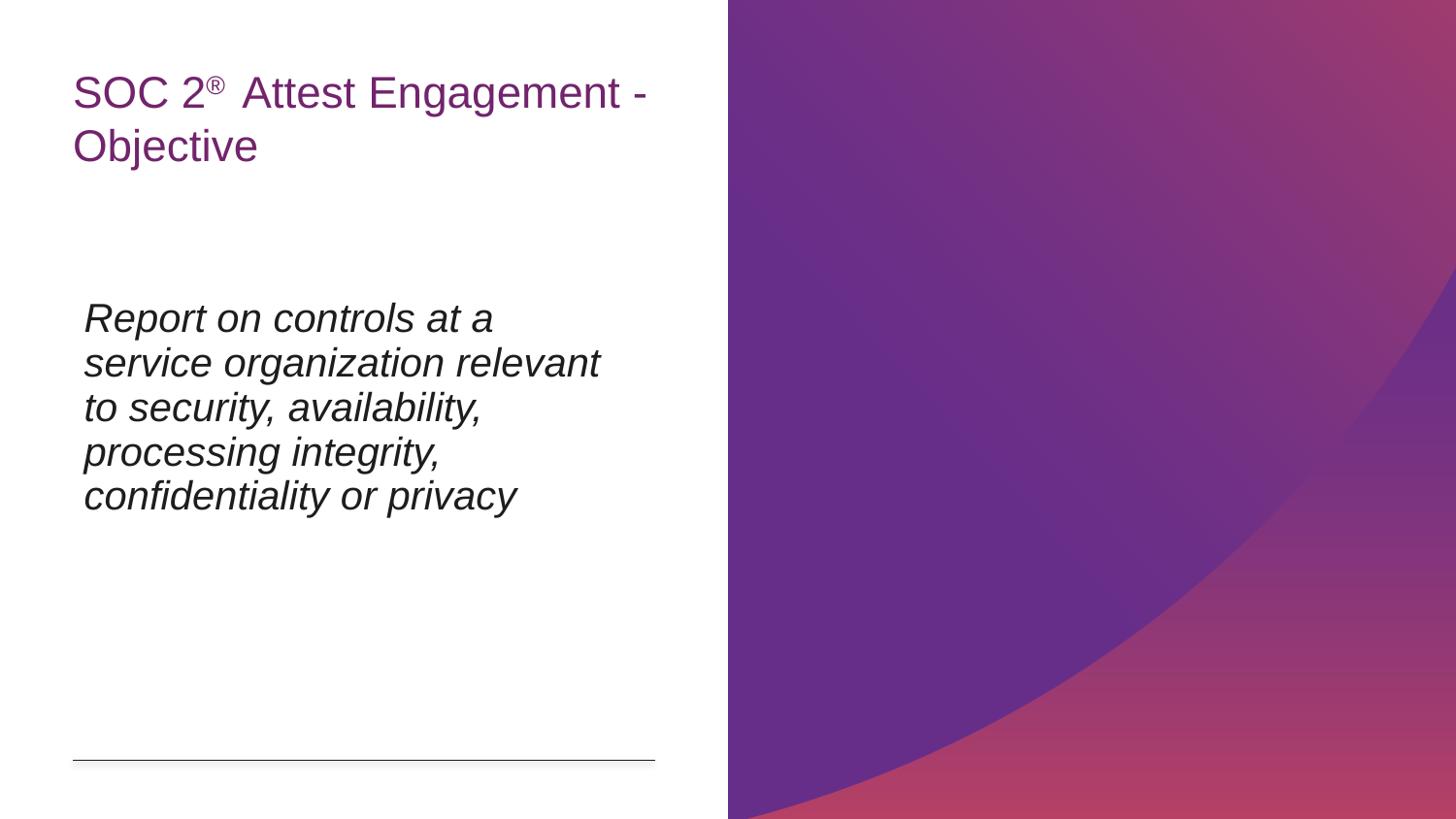

# SOC 2®  Attest Engagement - Objective

Report on controls at a service organization relevant to security, availability, processing integrity, confidentiality or privacy